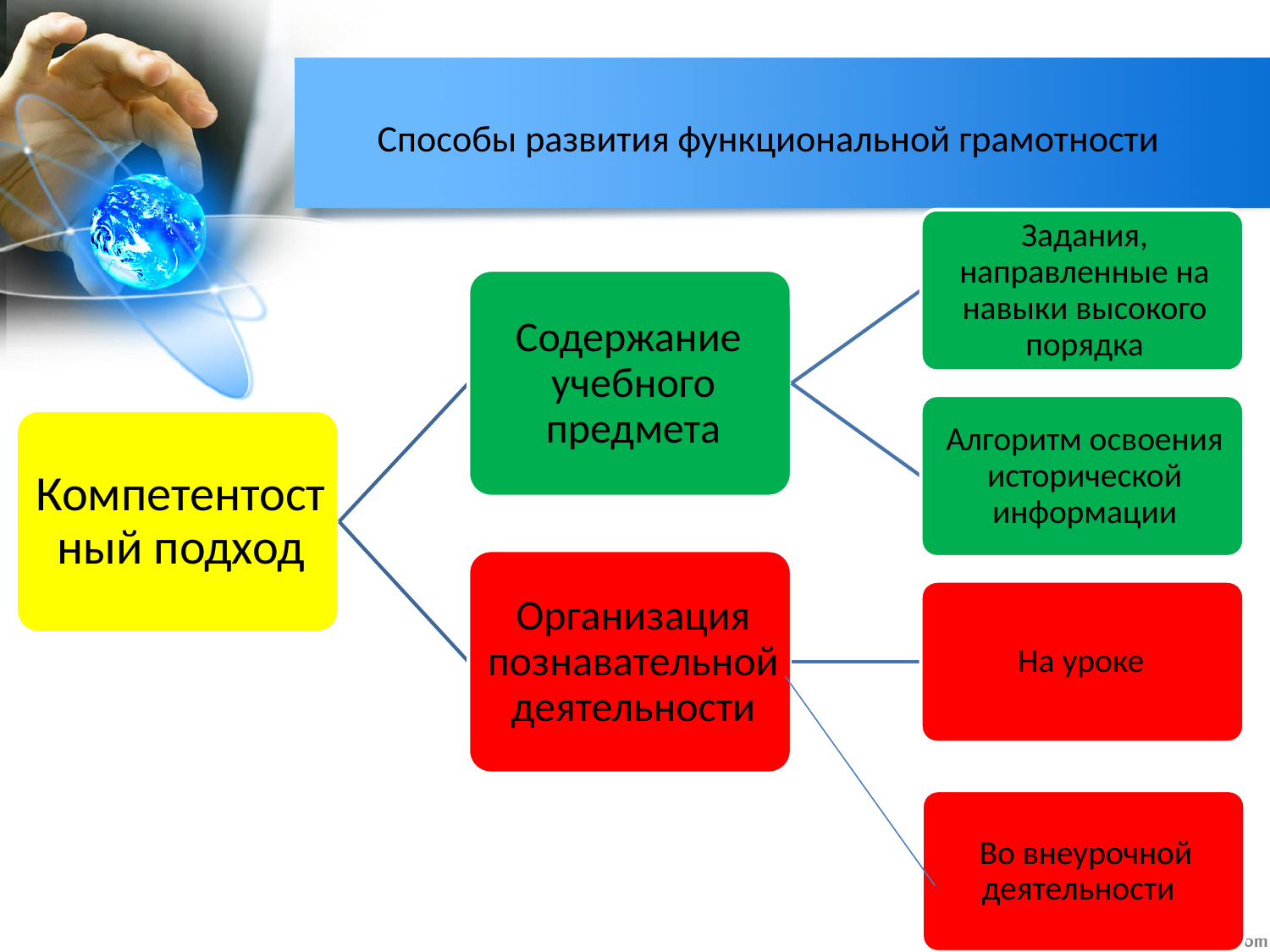

Компетентостный подход

Содержание  учебного предмета

Задания, направленные на навыки высокого порядка

Алгоритм освоения исторической информации

Организация познавательной деятельности

На уроке
Во внеурочной деятельности
# Способы развития функциональной грамотности